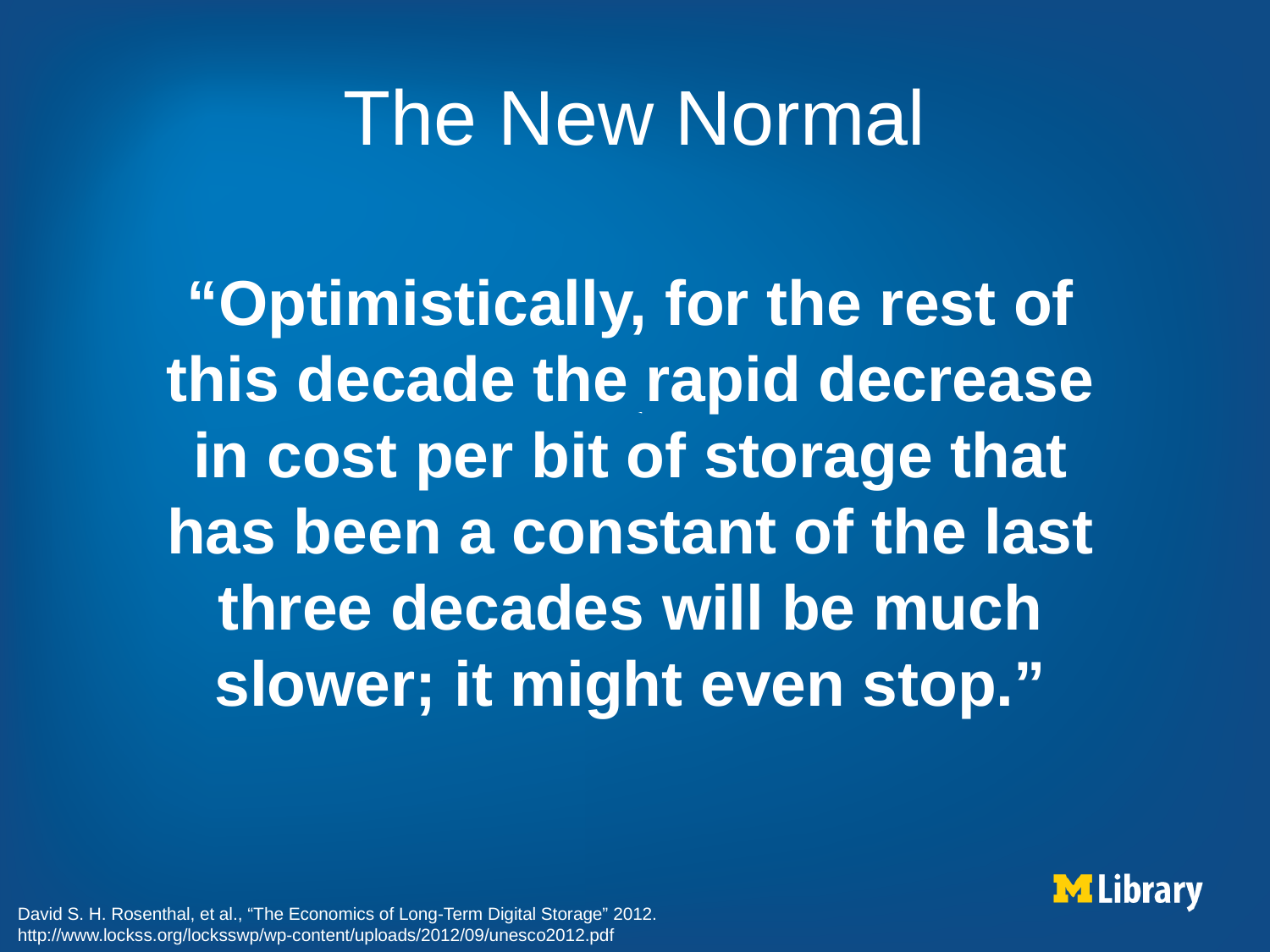

# The New Normal
“Optimistically, for the rest of this decade the rapid decrease in cost per bit of storage that has been a constant of the last three decades will be much slower; it might even stop.”
David S. H. Rosenthal, et al., “The Economics of Long-Term Digital Storage” 2012.
http://www.lockss.org/locksswp/wp-content/uploads/2012/09/unesco2012.pdf